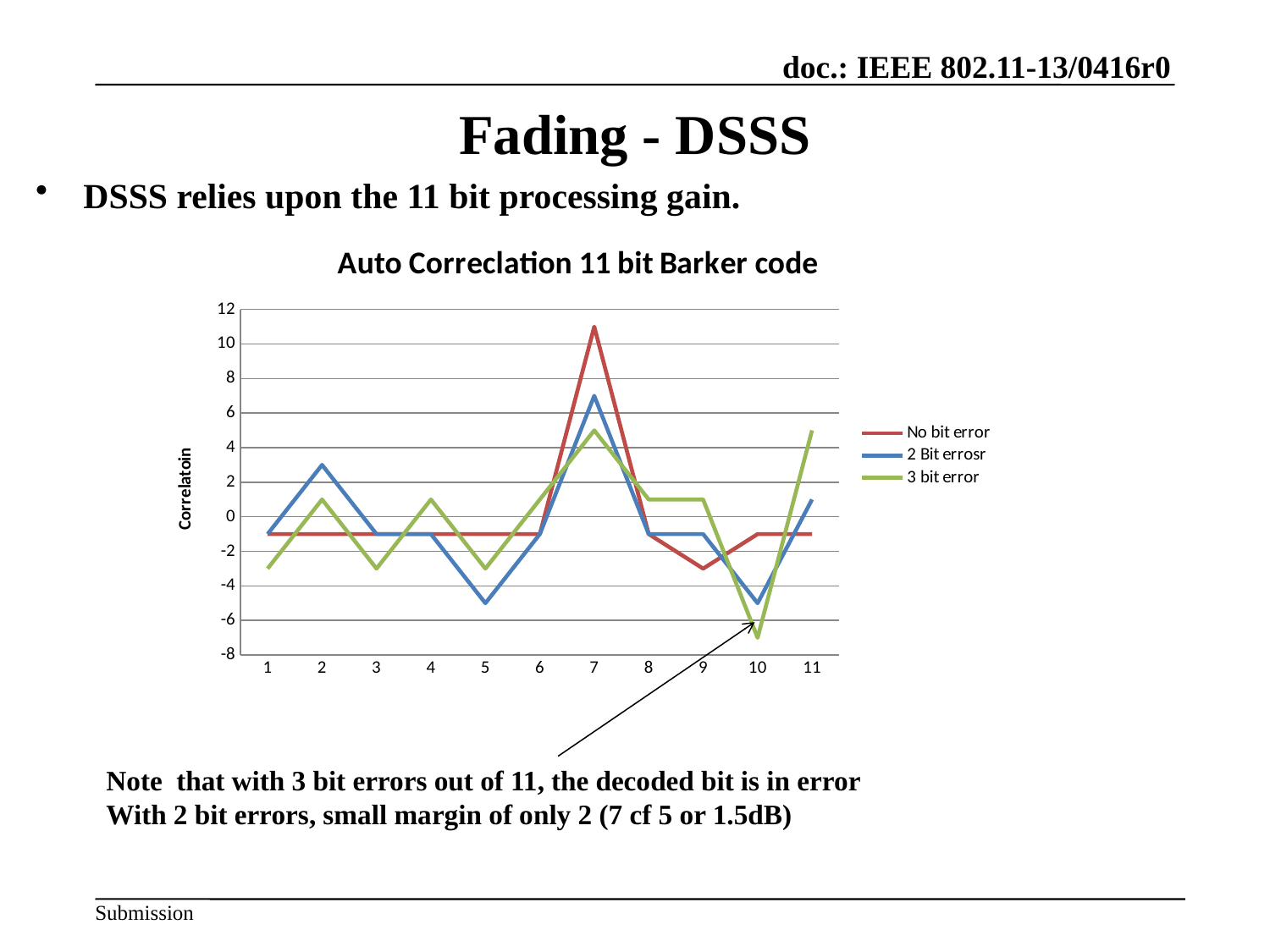

# Fading - DSSS
DSSS relies upon the 11 bit processing gain.

### Chart: Auto Correclation 11 bit Barker code

| Category |  |  |  |
|---|---|---|---|
Note  that with 3 bit errors out of 11, the decoded bit is in error
With 2 bit errors, small margin of only 2 (7 cf 5 or 1.5dB)